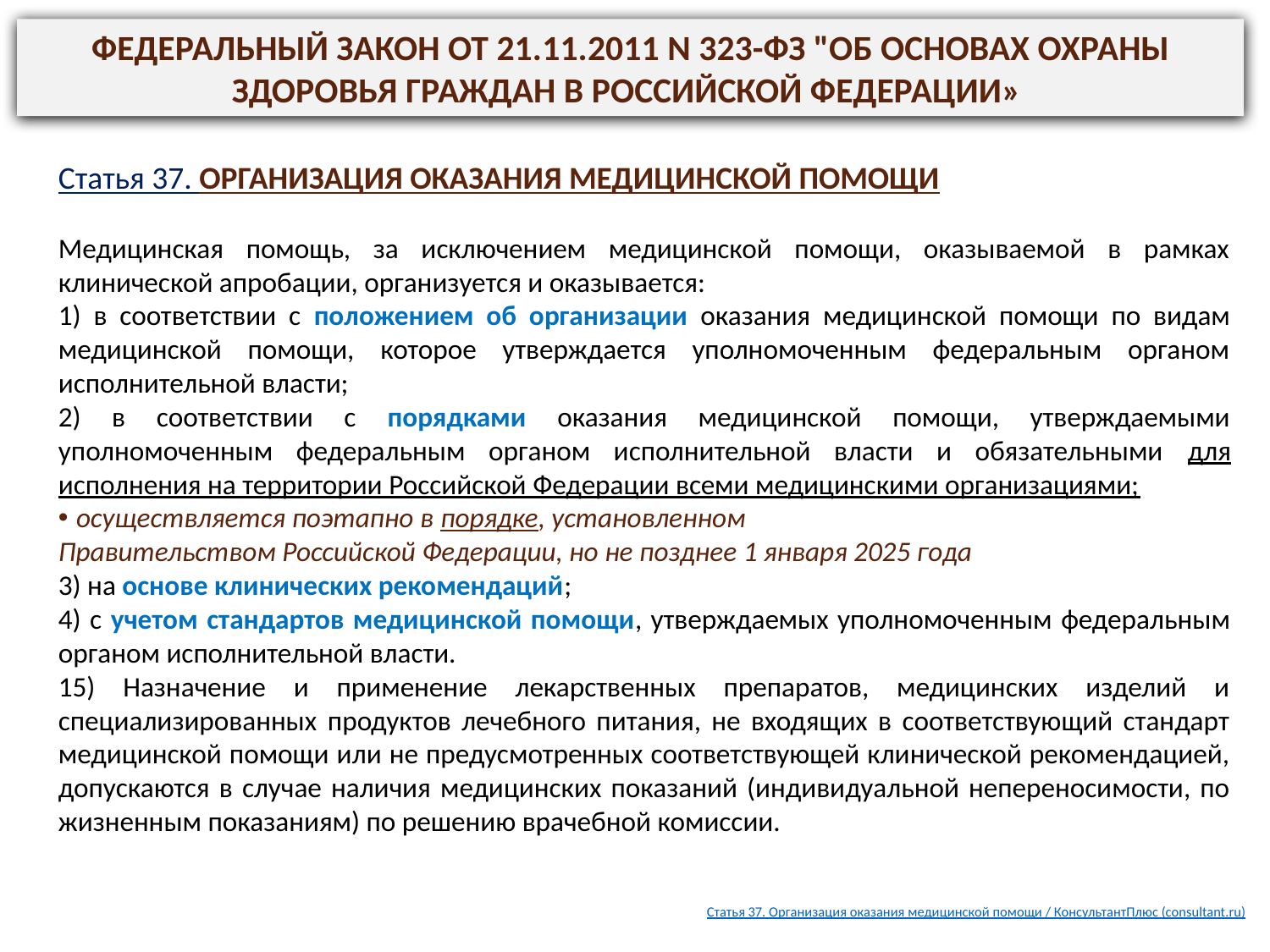

Федеральный закон от 21.11.2011 N 323-ФЗ "Об основах охраны здоровья граждан в Российской Федерации»
#
Статья 37. Организация оказания медицинской помощи

Медицинская помощь, за исключением медицинской помощи, оказываемой в рамках клинической апробации, организуется и оказывается:
1) в соответствии с положением об организации оказания медицинской помощи по видам медицинской помощи, которое утверждается уполномоченным федеральным органом исполнительной власти;
2) в соответствии с порядками оказания медицинской помощи, утверждаемыми уполномоченным федеральным органом исполнительной власти и обязательными для исполнения на территории Российской Федерации всеми медицинскими организациями;
осуществляется поэтапно в порядке, установленном
Правительством Российской Федерации, но не позднее 1 января 2025 года
3) на основе клинических рекомендаций;
4) с учетом стандартов медицинской помощи, утверждаемых уполномоченным федеральным органом исполнительной власти.
15) Назначение и применение лекарственных препаратов, медицинских изделий и специализированных продуктов лечебного питания, не входящих в соответствующий стандарт медицинской помощи или не предусмотренных соответствующей клинической рекомендацией, допускаются в случае наличия медицинских показаний (индивидуальной непереносимости, по жизненным показаниям) по решению врачебной комиссии.

Статья 37. Организация оказания медицинской помощи / КонсультантПлюс (consultant.ru)